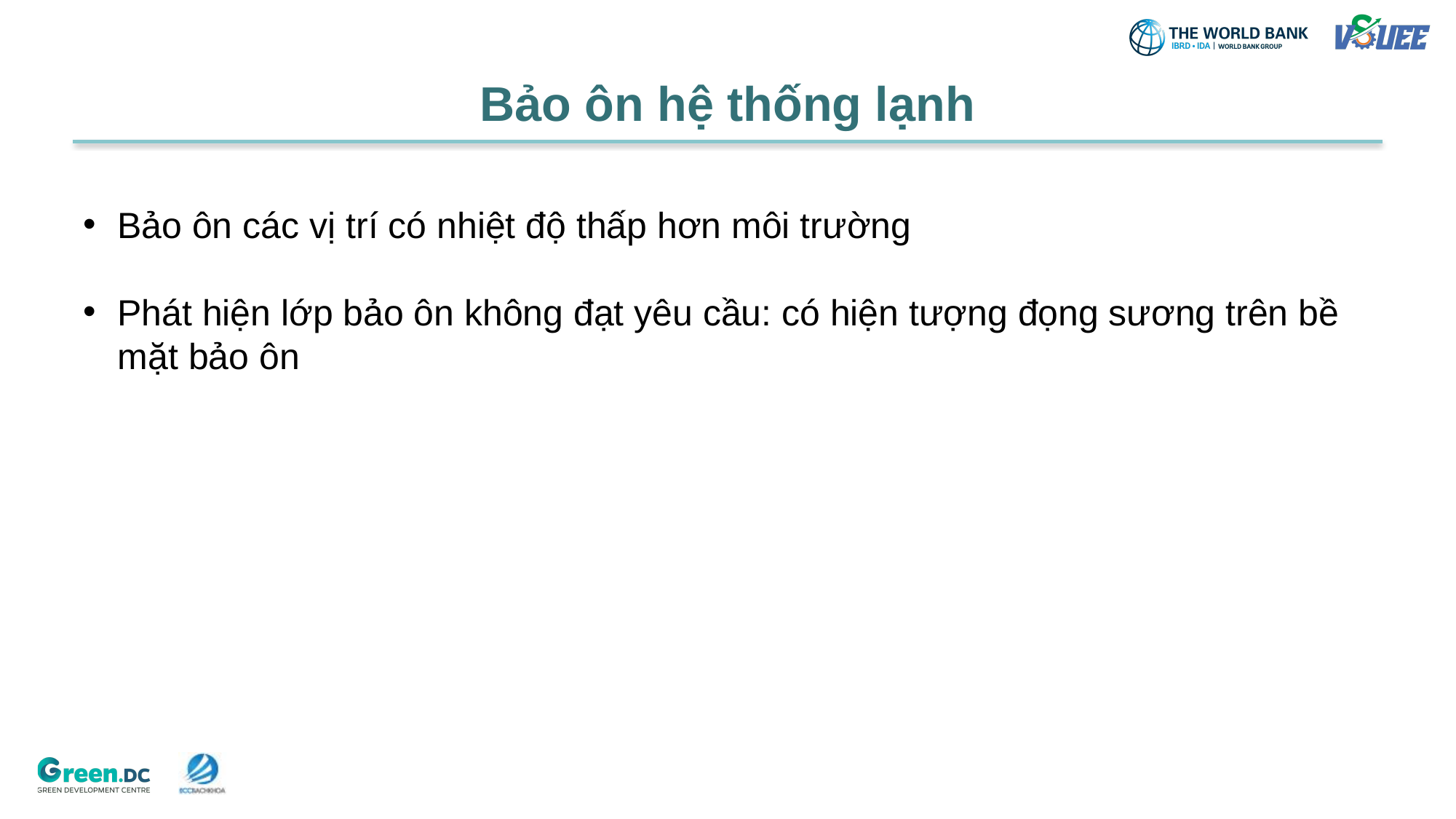

# Bảo ôn hệ thống lạnh

Bảo ôn các vị trí có nhiệt độ thấp hơn môi trường

Phát hiện lớp bảo ôn không đạt yêu cầu: có hiện tượng đọng sương trên bề mặt bảo ôn